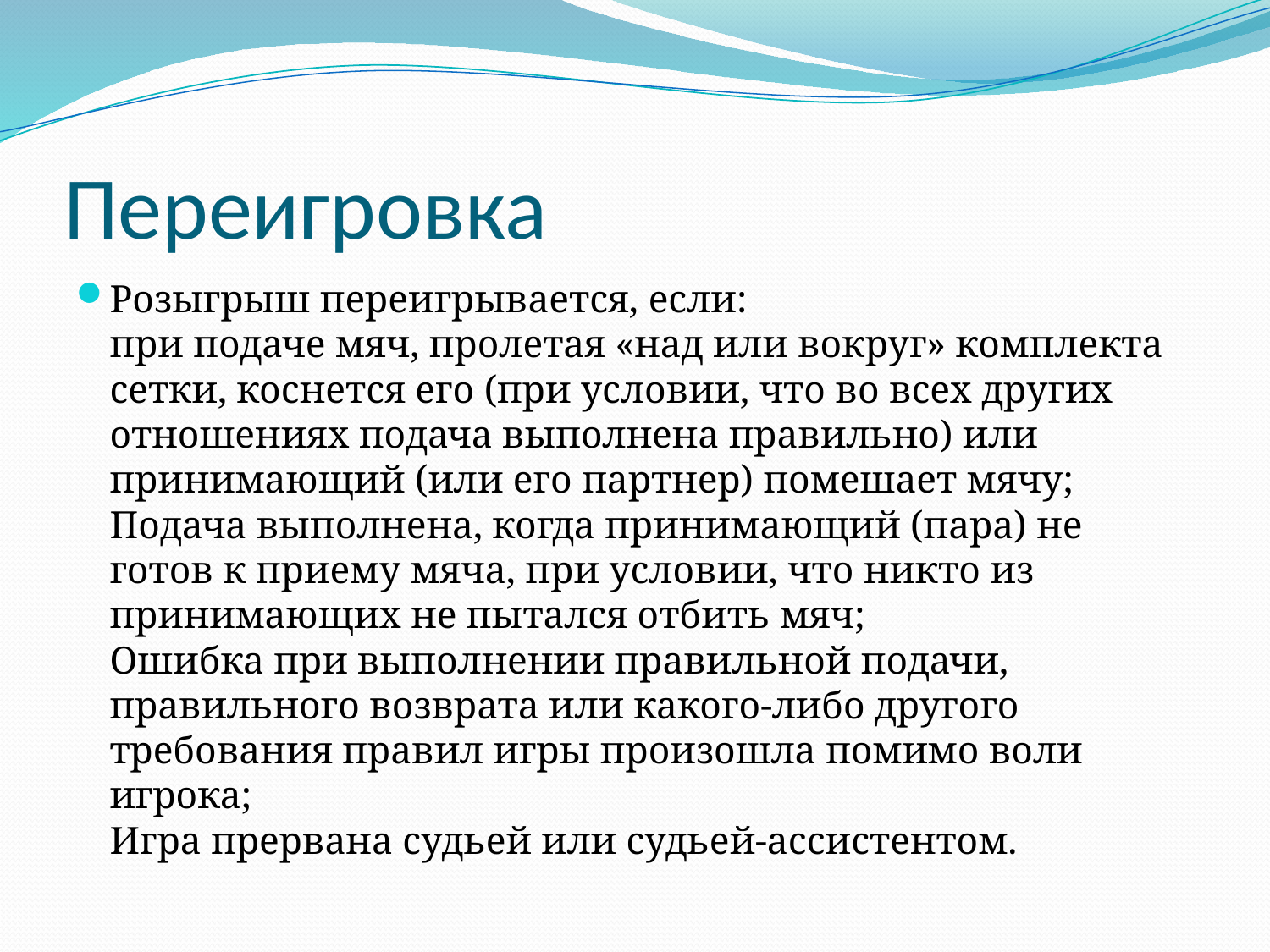

# Переигровка
Розыгрыш переигрывается, если:
при подаче мяч, пролетая «над или вокруг» комплекта сетки, коснется его (при условии, что во всех других отношениях подача выполнена правильно) или принимающий (или его партнер) помешает мячу;
Подача выполнена, когда принимающий (пара) не готов к приему мяча, при условии, что никто из принимающих не пытался отбить мяч;
Ошибка при выполнении правильной подачи, правильного возврата или какого-либо другого требования правил игры произошла помимо воли игрока;
Игра прервана судьей или судьей-ассистентом.